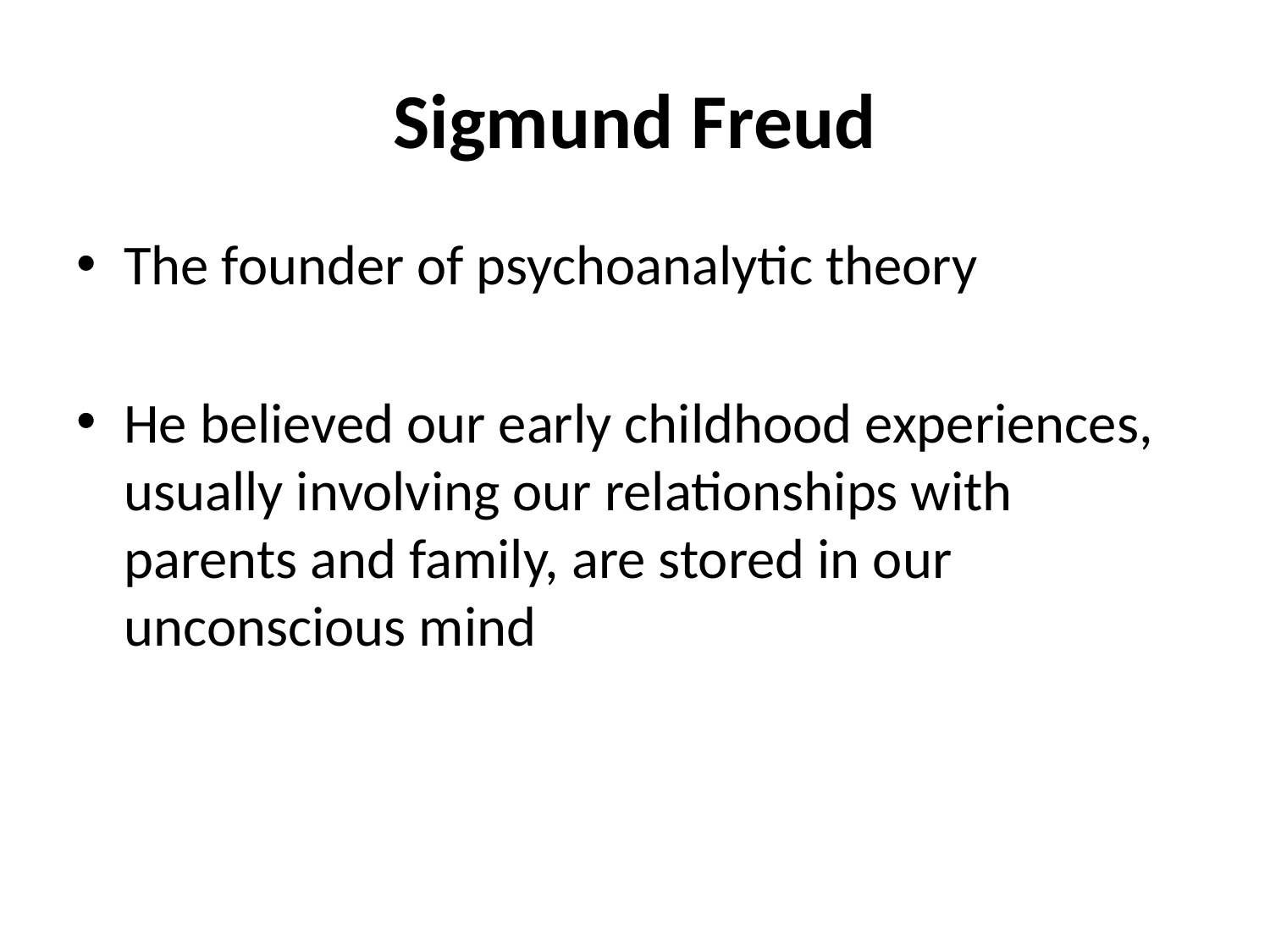

# Sigmund Freud
The founder of psychoanalytic theory

He believed our early childhood experiences, usually involving our relationships with parents and family, are stored in our unconscious mind